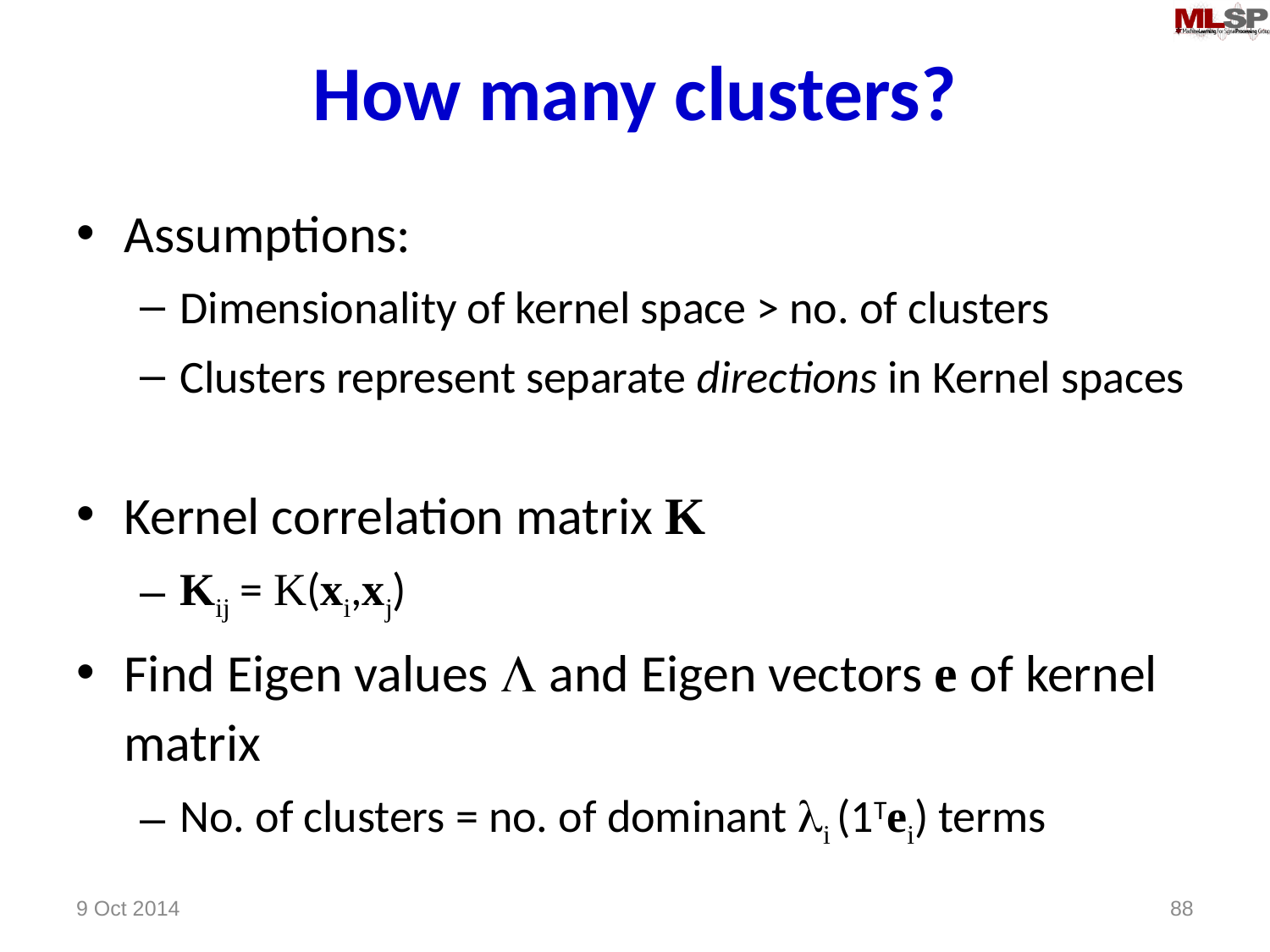

# How many clusters?
Assumptions:
Dimensionality of kernel space > no. of clusters
Clusters represent separate directions in Kernel spaces

Kernel correlation matrix K
Kij = K(xi,xj)
Find Eigen values Λ and Eigen vectors e of kernel matrix
No. of clusters = no. of dominant λi (1Tei) terms
9 Oct 2014
88